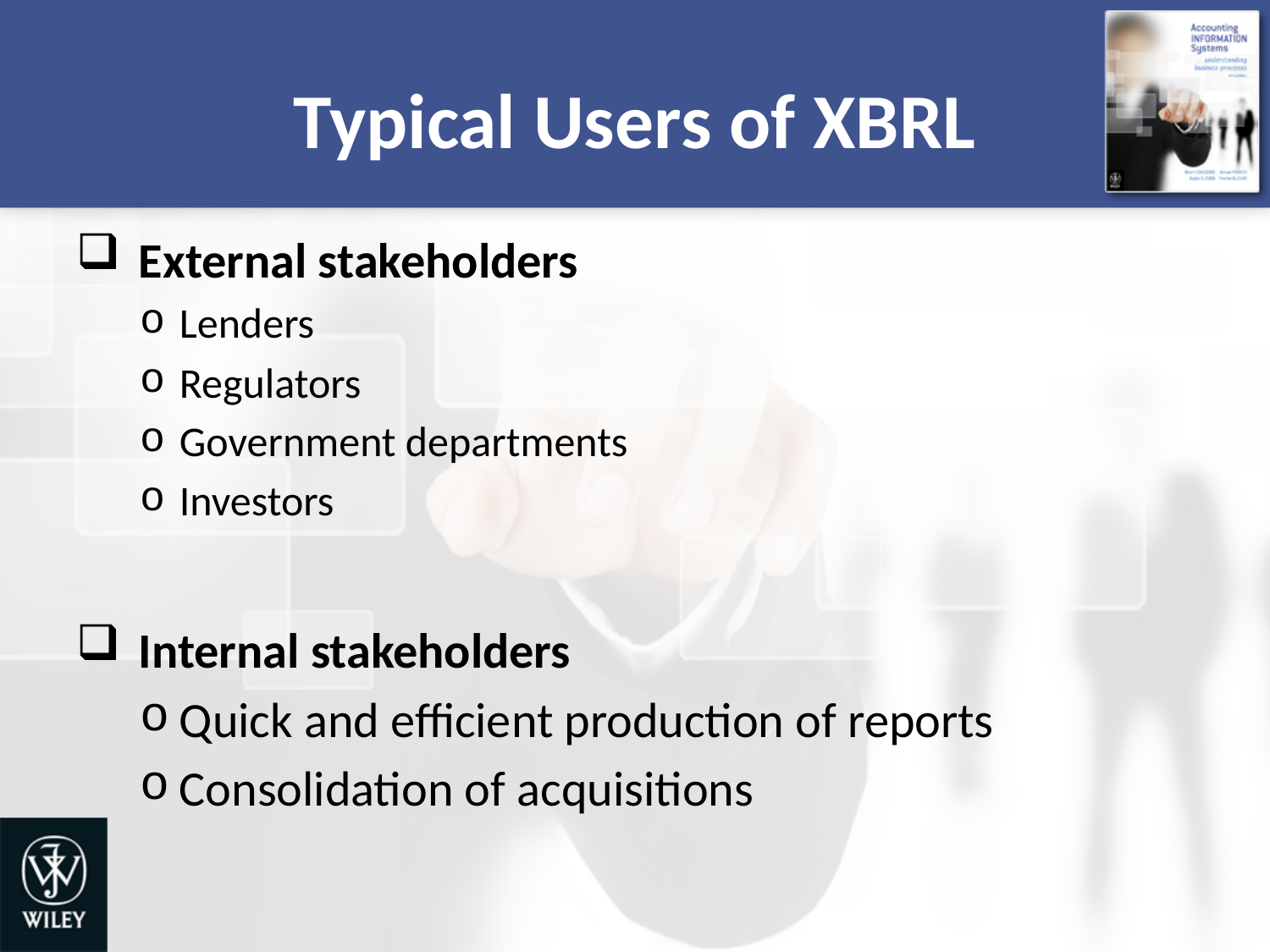

# Typical Users of XBRL
External stakeholders
Lenders
Regulators
Government departments
Investors

Internal stakeholders
Quick and efficient production of reports
Consolidation of acquisitions